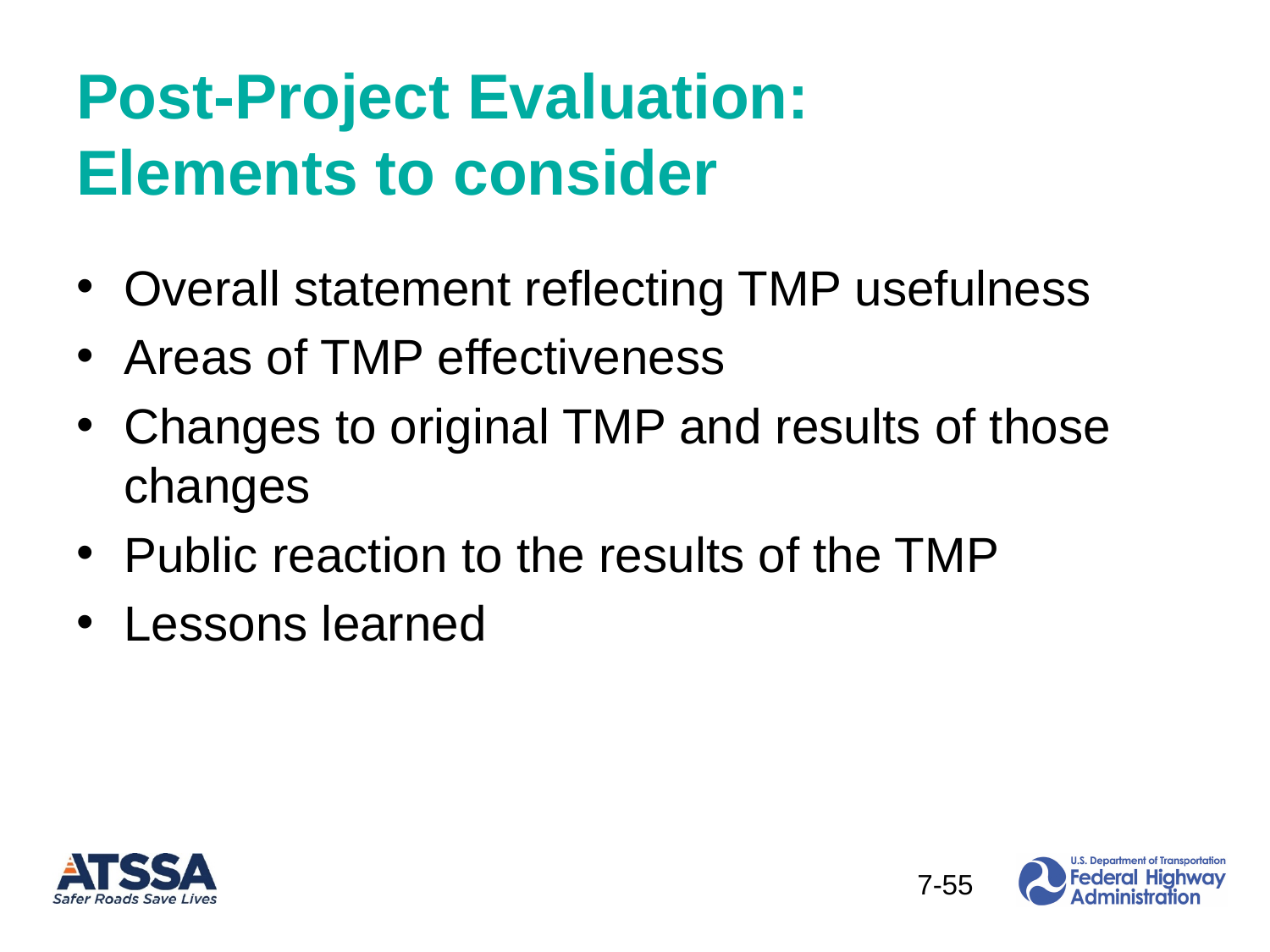

# Post-Project Evaluation: Elements to consider
Overall statement reflecting TMP usefulness
Areas of TMP effectiveness
Changes to original TMP and results of those changes
Public reaction to the results of the TMP
Lessons learned